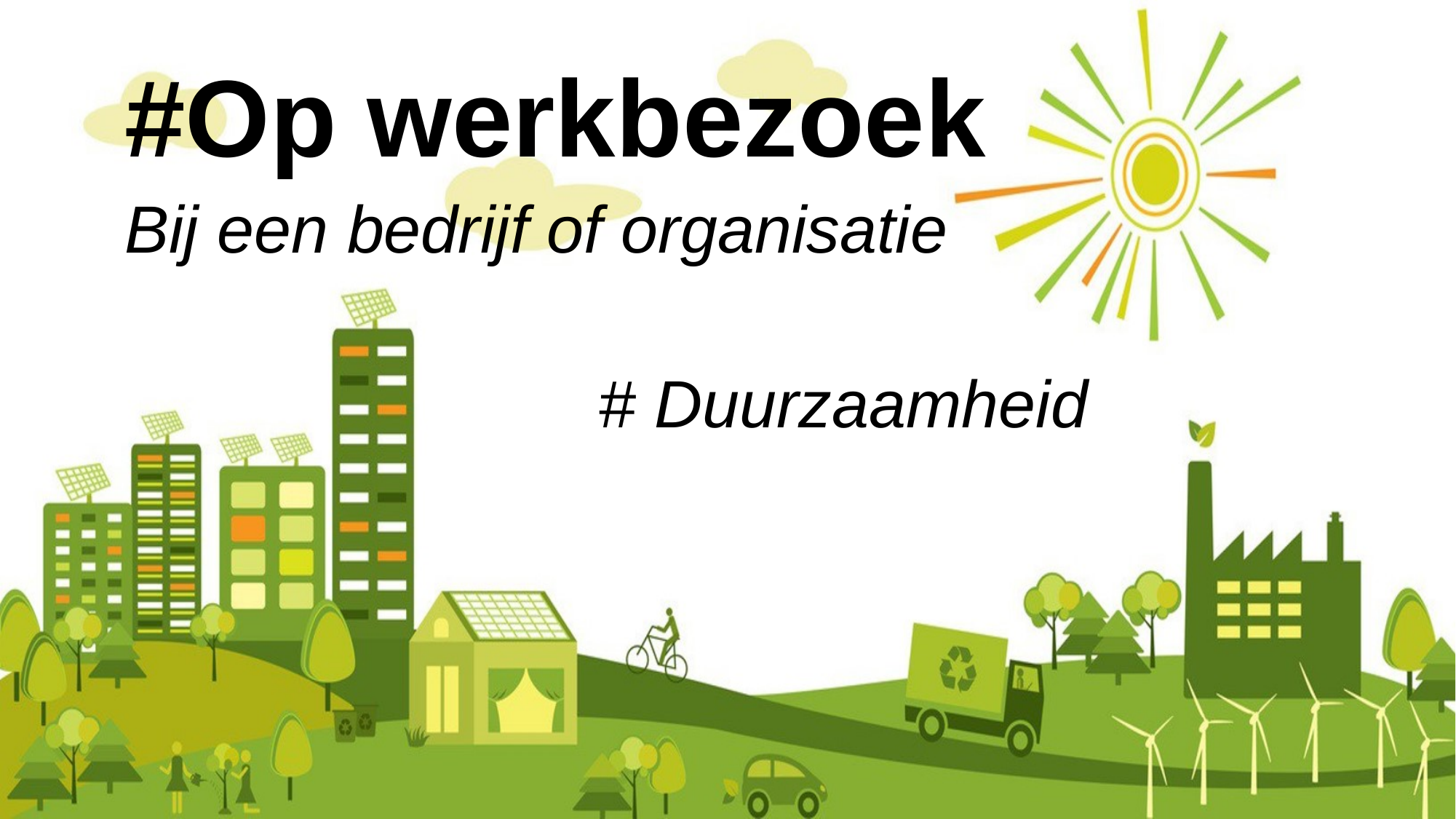

#Op werkbezoek
Bij een bedrijf of organisatie

		                   # Duurzaamheid